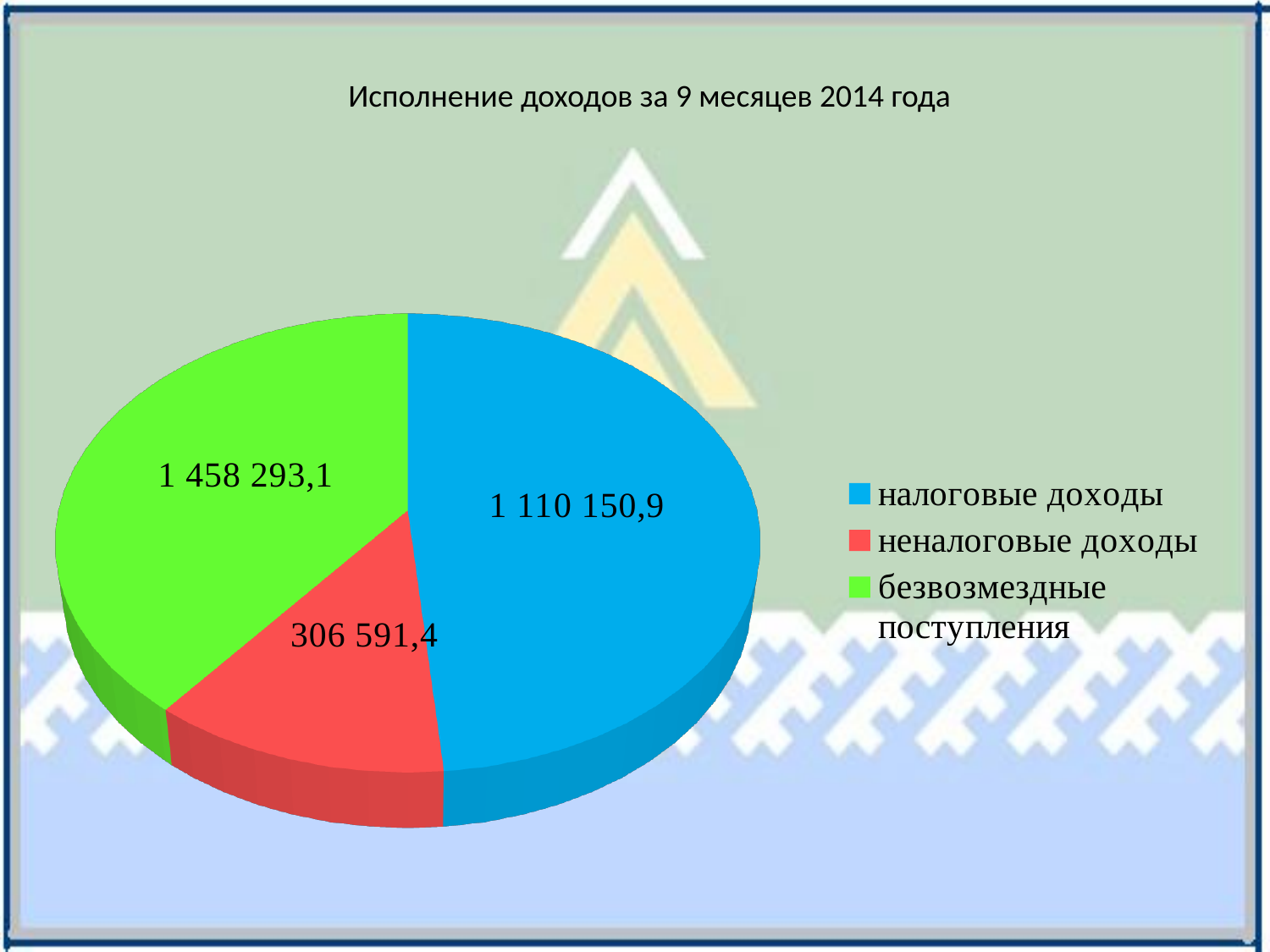

Исполнение доходов за 9 месяцев 2014 года

[unsupported chart]